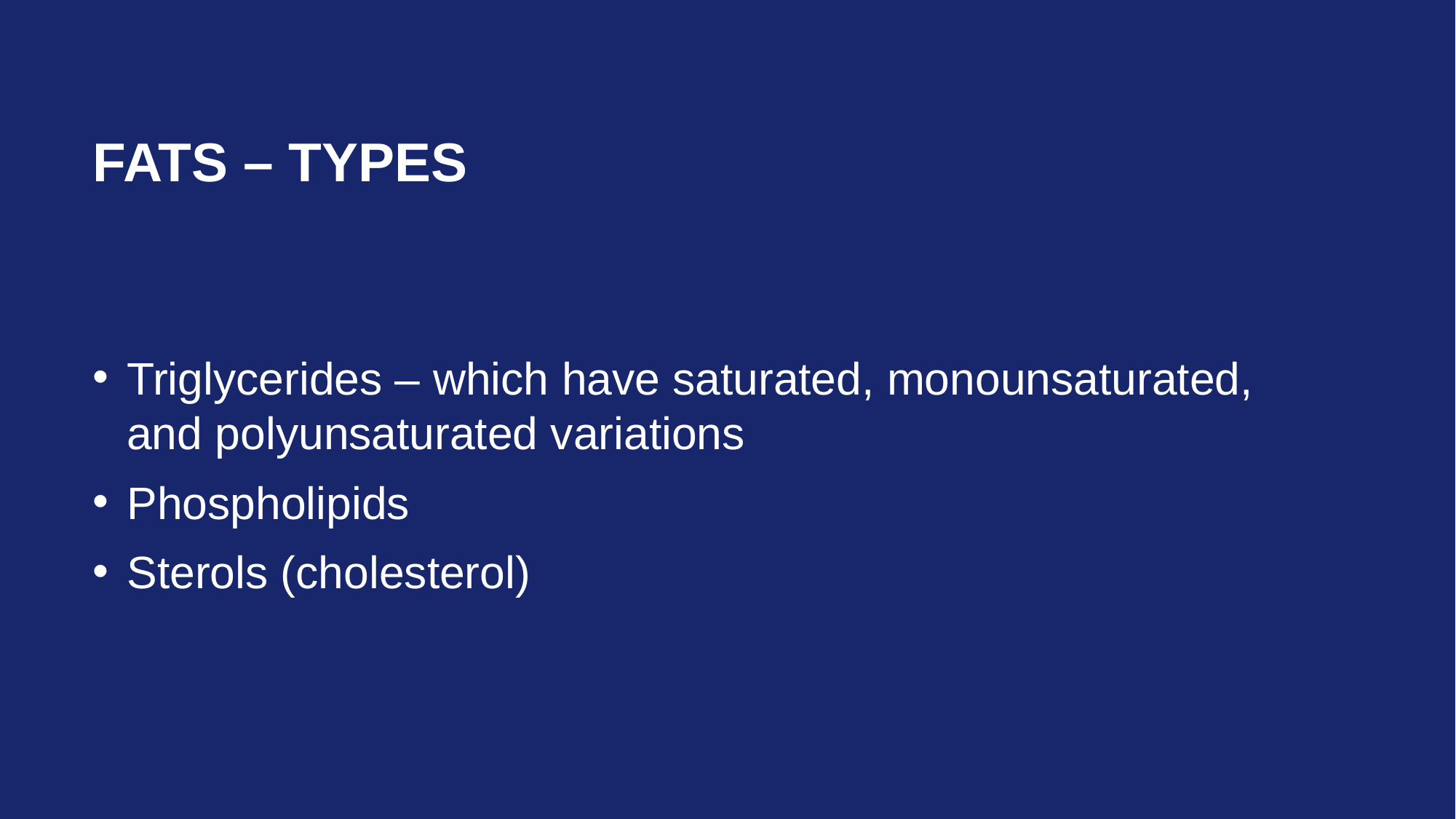

# Fats – Types
Triglycerides – which have saturated, monounsaturated, and polyunsaturated variations
Phospholipids
Sterols (cholesterol)